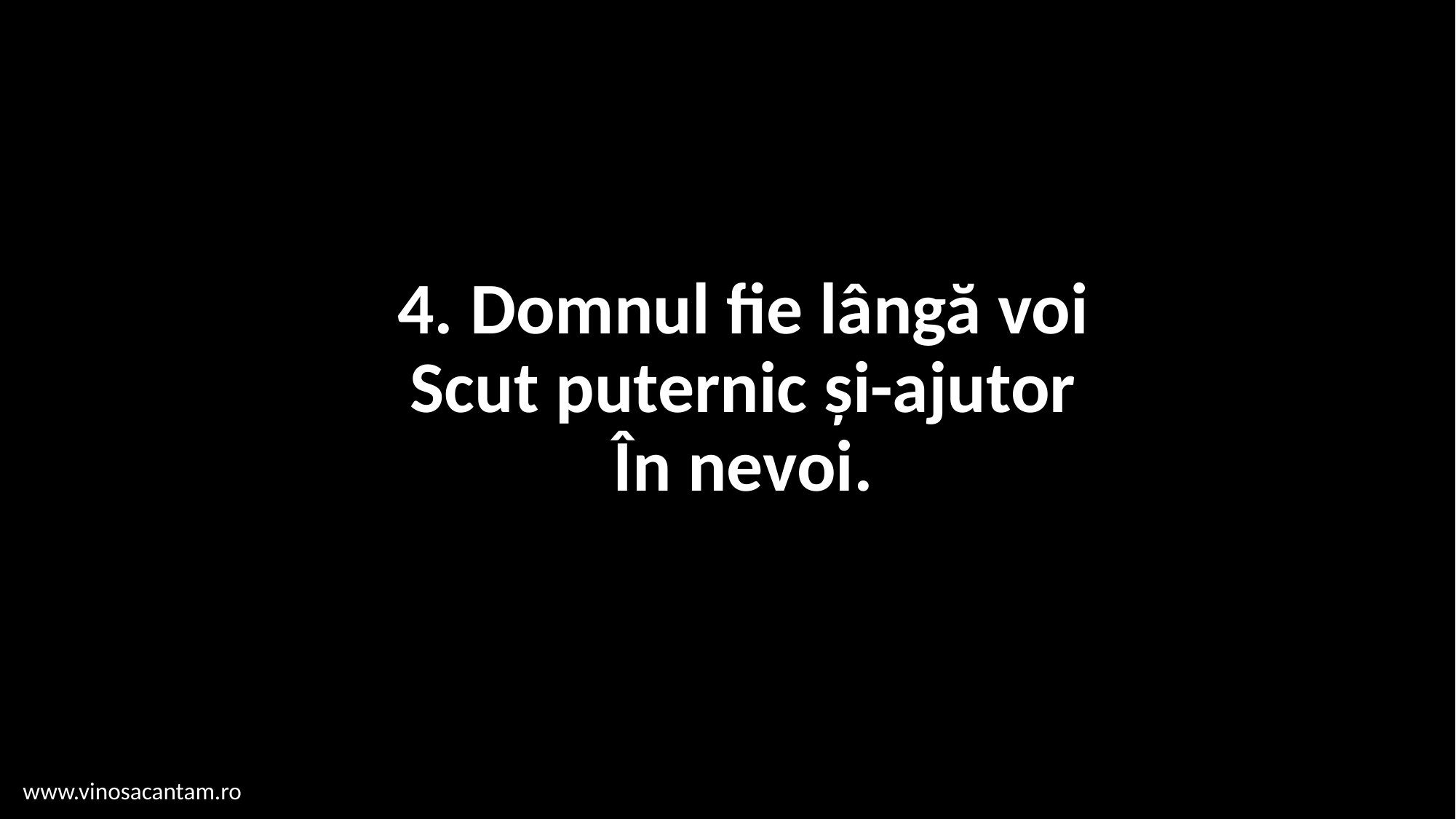

# 4. Domnul fie lângă voi Scut puternic și-ajutor În nevoi.
www.vinosacantam.ro